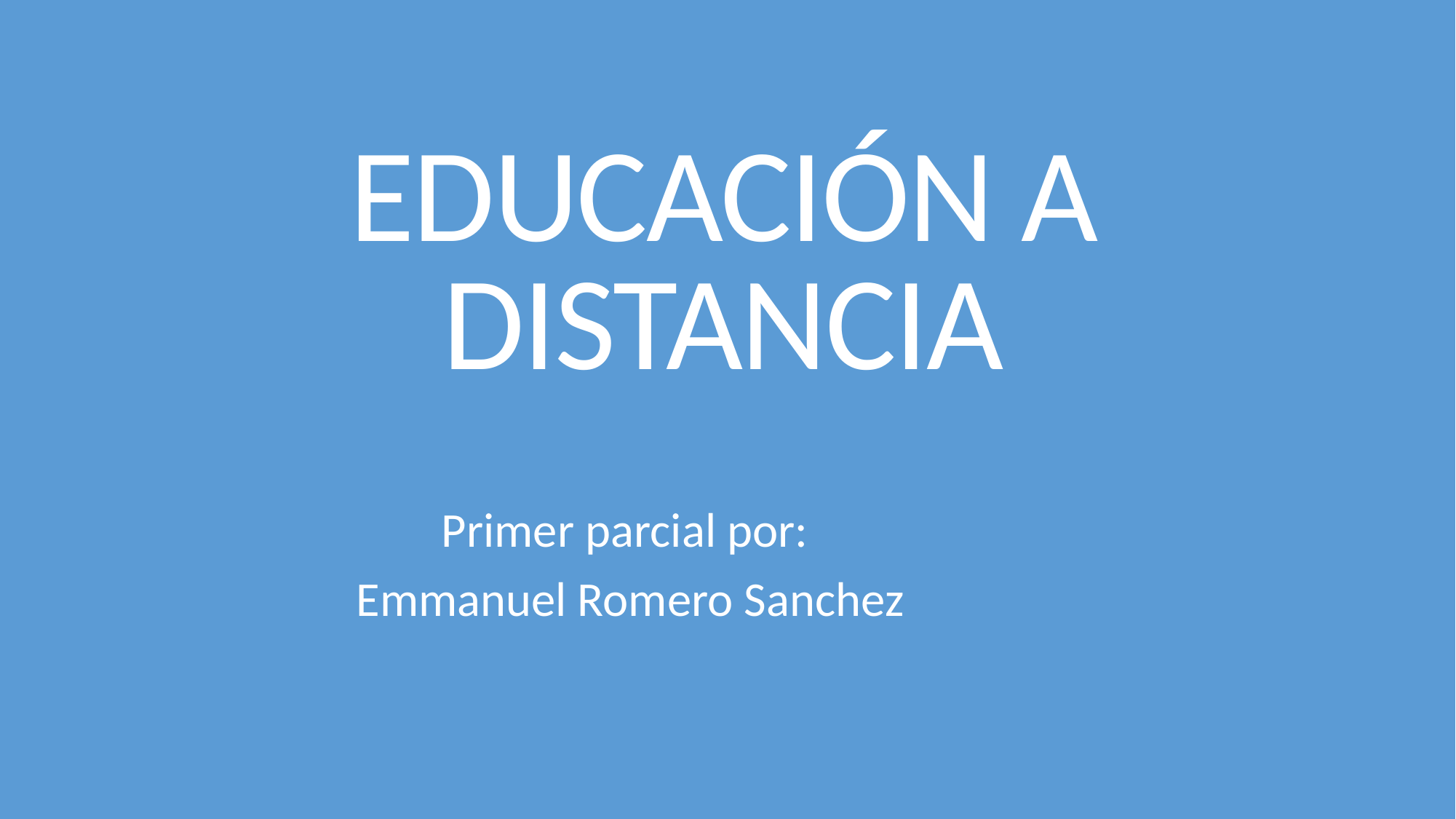

# EDUCACIÓN A DISTANCIA
Primer parcial por:
Emmanuel Romero Sanchez